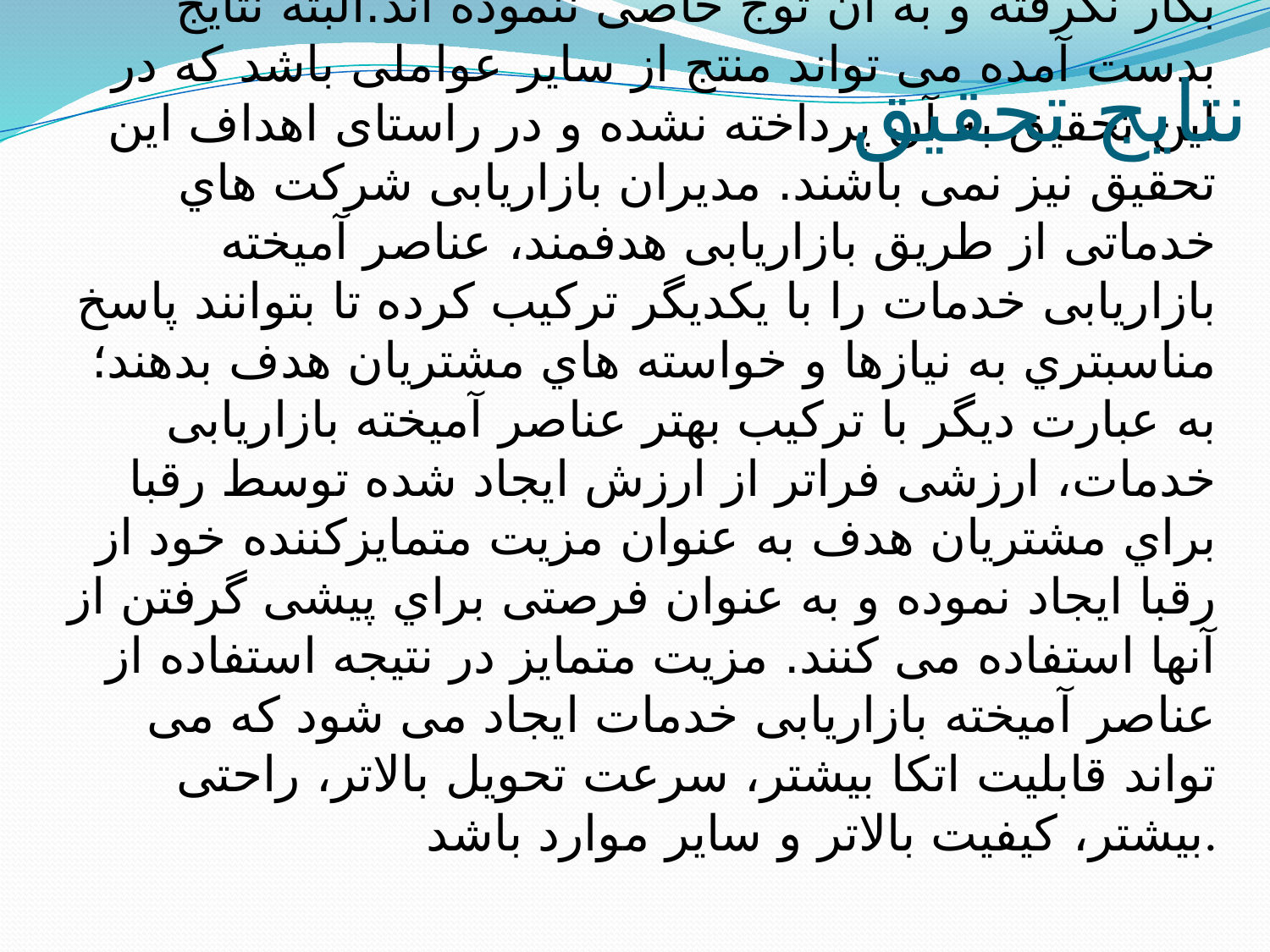

نتایج تحقیق
# تایید نشدن اکثر فرضیه های این تحقیق نشان دهنده آنست که مدیران و تصمیم گیرندگان بیمه آسیا در مبحث فروش بیمه عمر و در جامعه محدود استان خراسان رضوی ، ترکیب مناسبی از عناصر آمیخته بازاریابی را بکار نگرفته و به آن توج خاصی ننموده اند.البته نتایج بدست آمده می تواند منتج از سایر عواملی باشد که در این تحقیق به آن پرداخته نشده و در راستای اهداف این تحقیق نیز نمی باشند. مدیران بازاریابی شرکت هاي خدماتی از طریق بازاریابی هدفمند، عناصر آمیخته بازاریابی خدمات را با یکدیگر ترکیب کرده تا بتوانند پاسخ مناسبتري به نیازها و خواسته هاي مشتریان هدف بدهند؛ به عبارت دیگر با ترکیب بهتر عناصر آمیخته بازاریابی خدمات، ارزشی فراتر از ارزش ایجاد شده توسط رقبا براي مشتریان هدف به عنوان مزیت متمایزکننده خود از رقبا ایجاد نموده و به عنوان فرصتی براي پیشی گرفتن از آنها استفاده می کنند. مزیت متمایز در نتیجه استفاده از عناصر آمیخته بازاریابی خدمات ایجاد می شود که می تواند قابلیت اتکا بیشتر، سرعت تحویل بالاتر، راحتی بیشتر، کیفیت بالاتر و سایر موارد باشد.